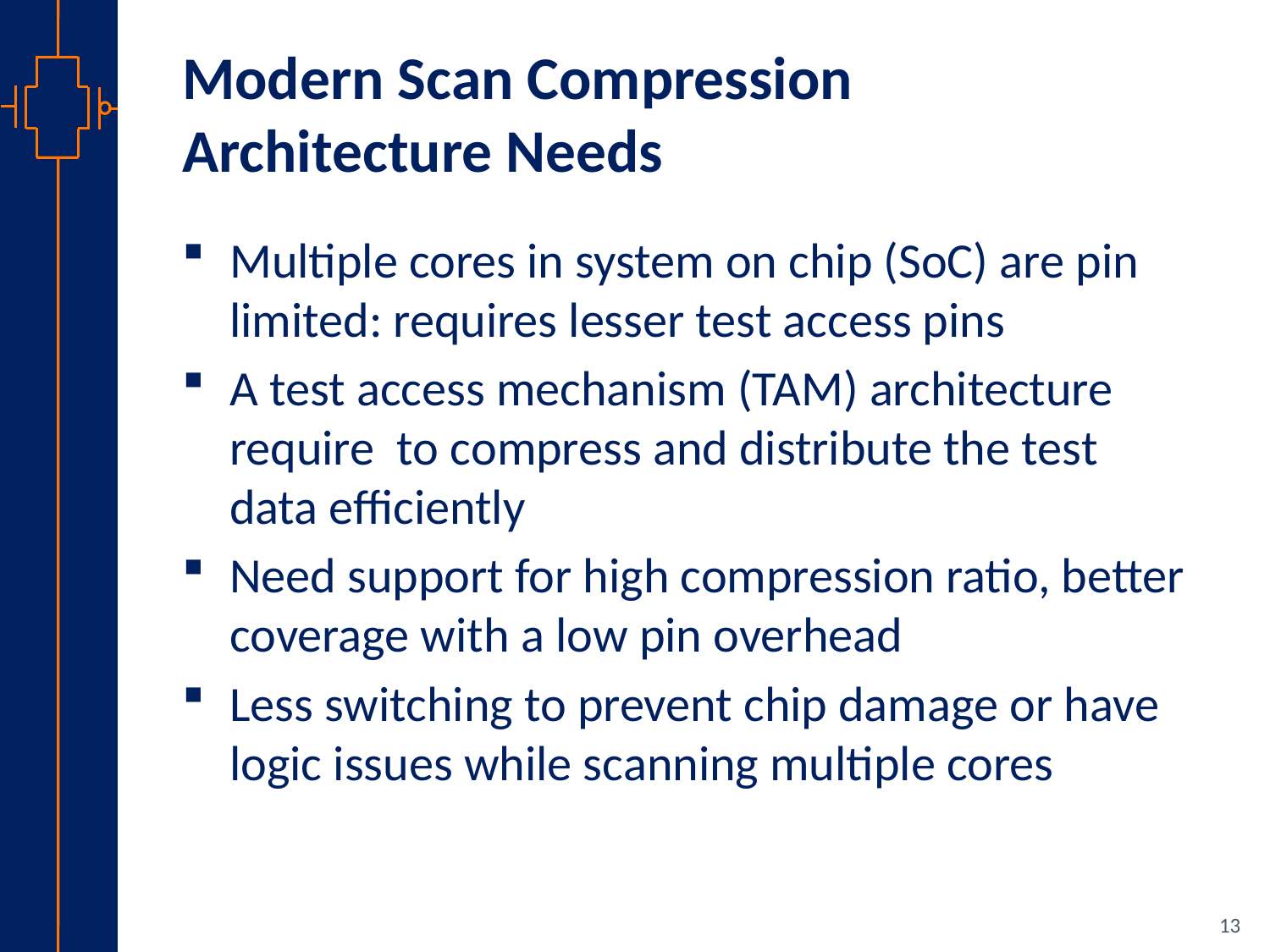

# Modern Scan Compression Architecture Needs
Multiple cores in system on chip (SoC) are pin limited: requires lesser test access pins
A test access mechanism (TAM) architecture require  to compress and distribute the test data efficiently
Need support for high compression ratio, better coverage with a low pin overhead
Less switching to prevent chip damage or have logic issues while scanning multiple cores
13